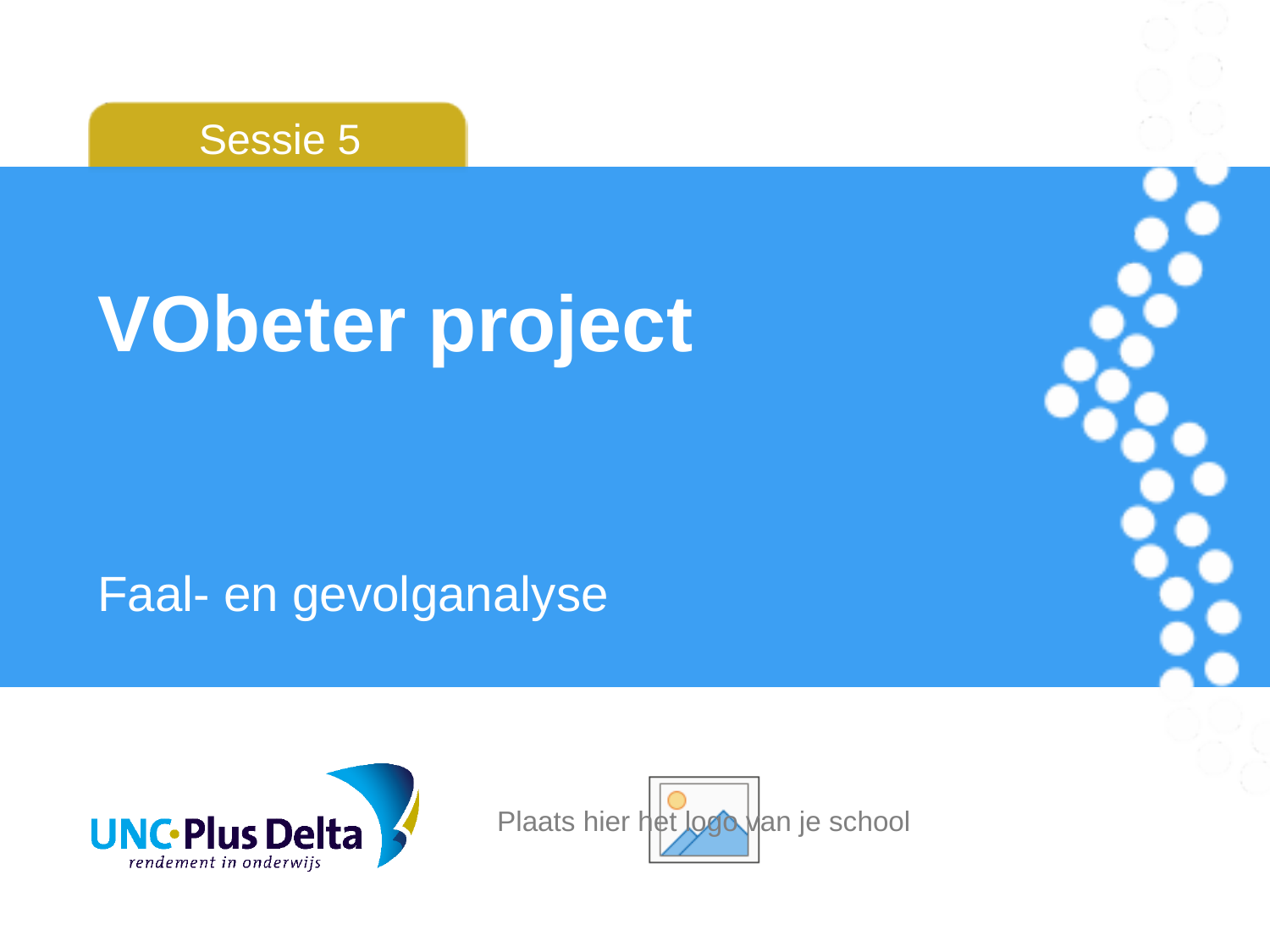

Sessie 5
VObeter project
Faal- en gevolganalyse